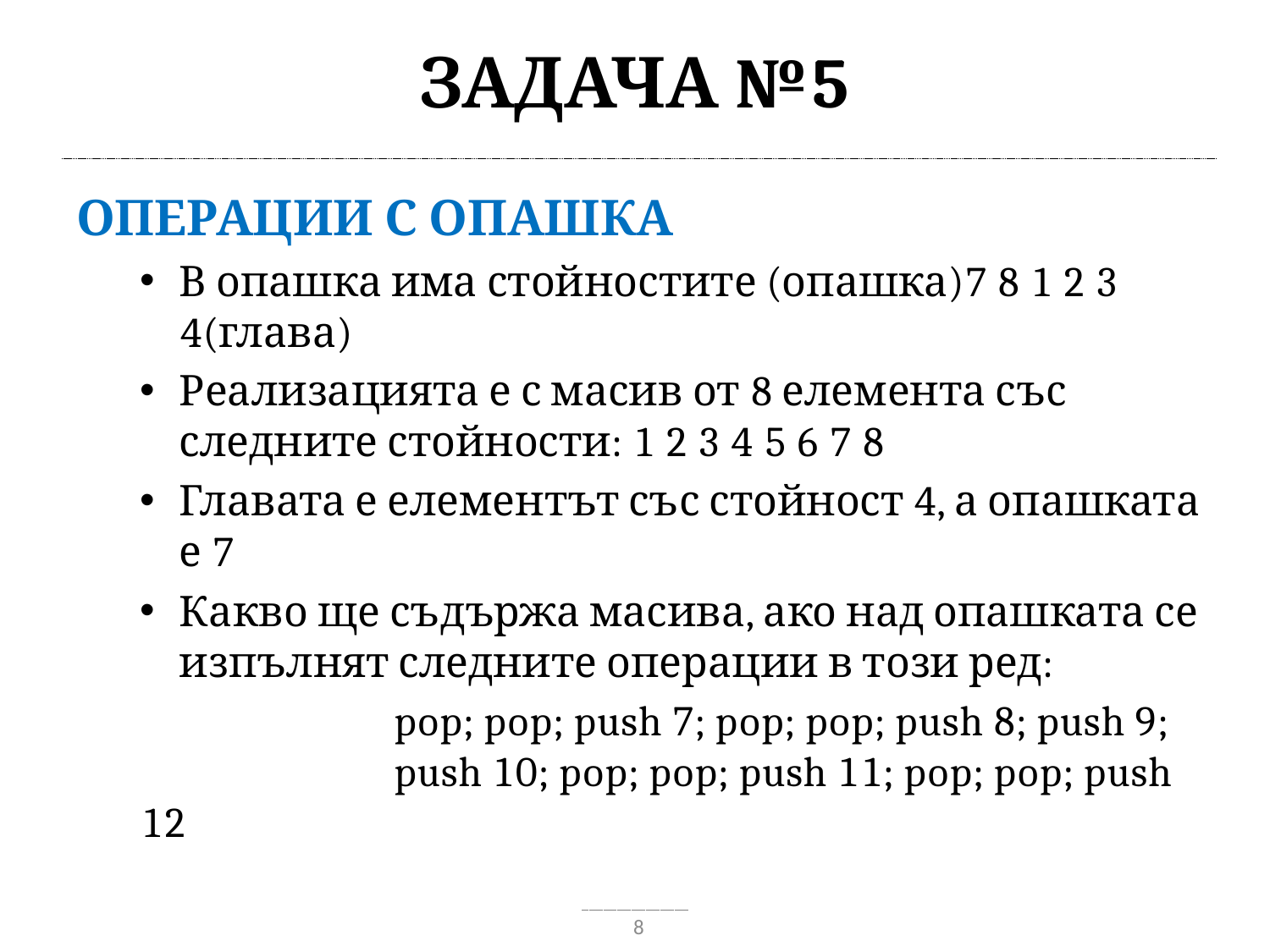

# Задача №5
Операции с опашка
В опашка има стойностите (опашка)7 8 1 2 3 4(глава)
Реализацията е с масив от 8 елемента със следните стойности: 1 2 3 4 5 6 7 8
Главата е елементът със стойност 4, а опашката е 7
Какво ще съдържа масива, ако над опашката се изпълнят следните операции в този ред:
		pop; pop; push 7; pop; pop; push 8; push 9;
		push 10; pop; pop; push 11; pop; pop; push 12
8